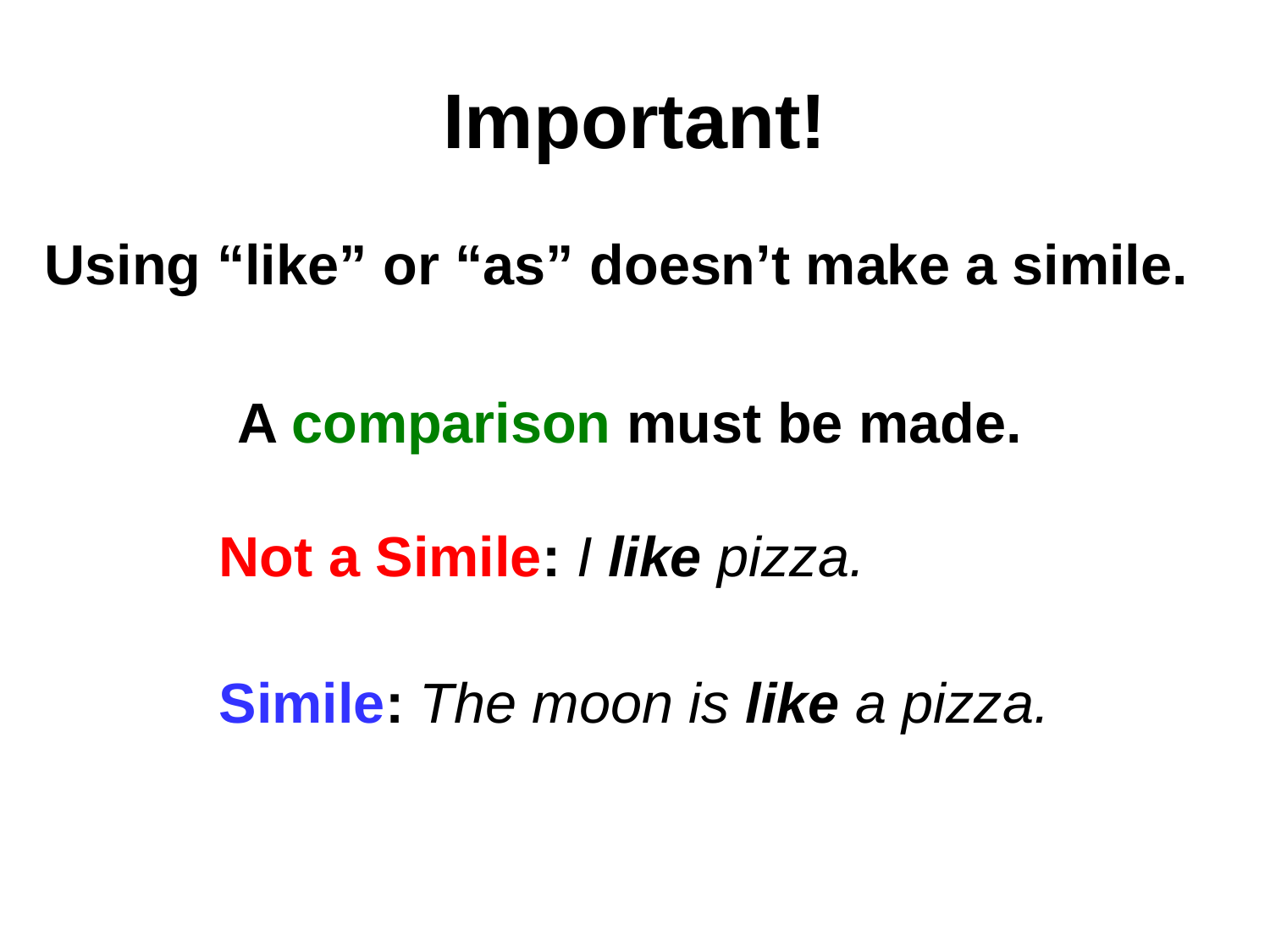

# Important!
Using “like” or “as” doesn’t make a simile.

A comparison must be made.

		Not a Simile: I like pizza.
		Simile: The moon is like a pizza.